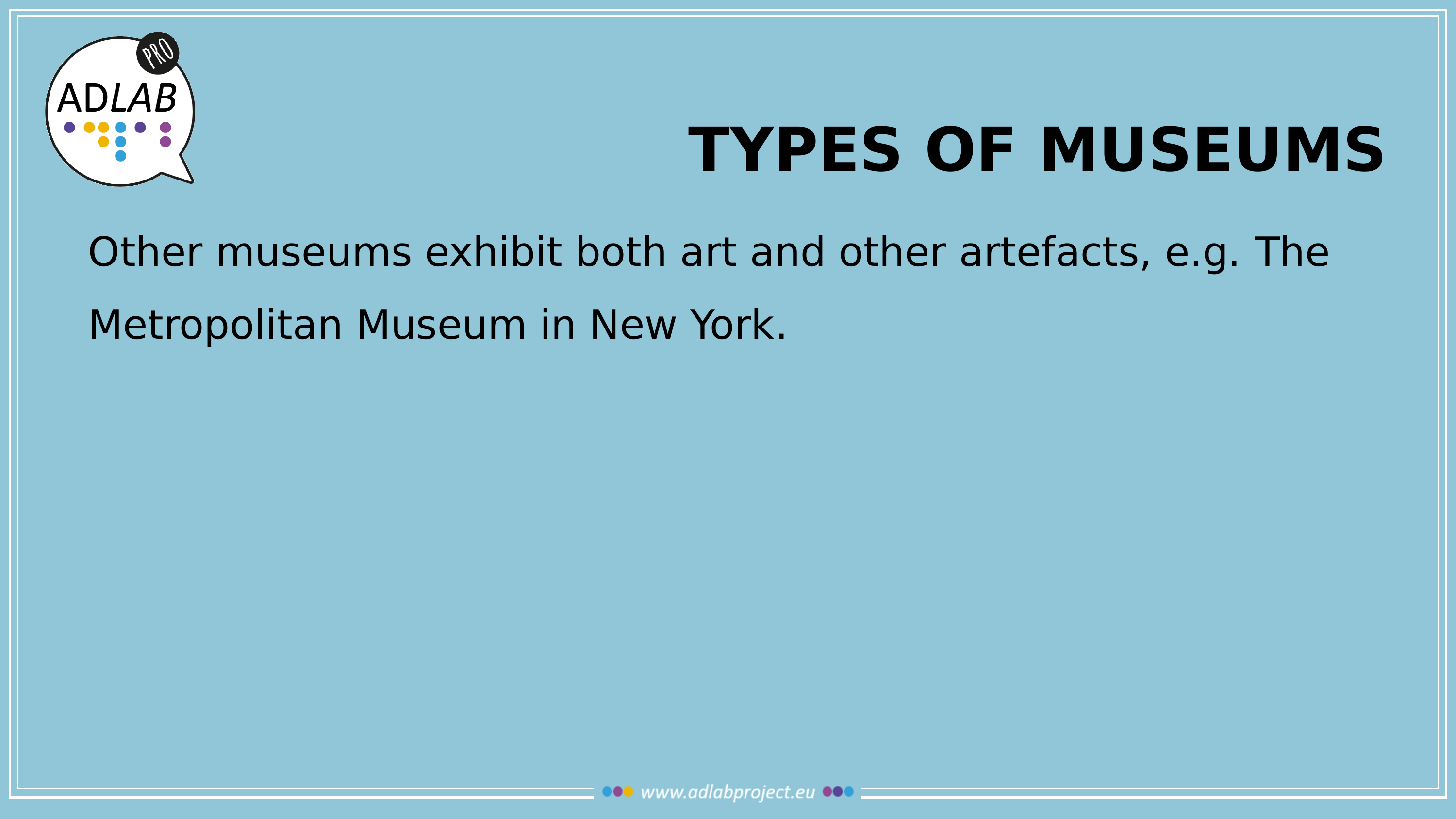

# types of museums
Other museums exhibit both art and other artefacts, e.g. The Metropolitan Museum in New York.